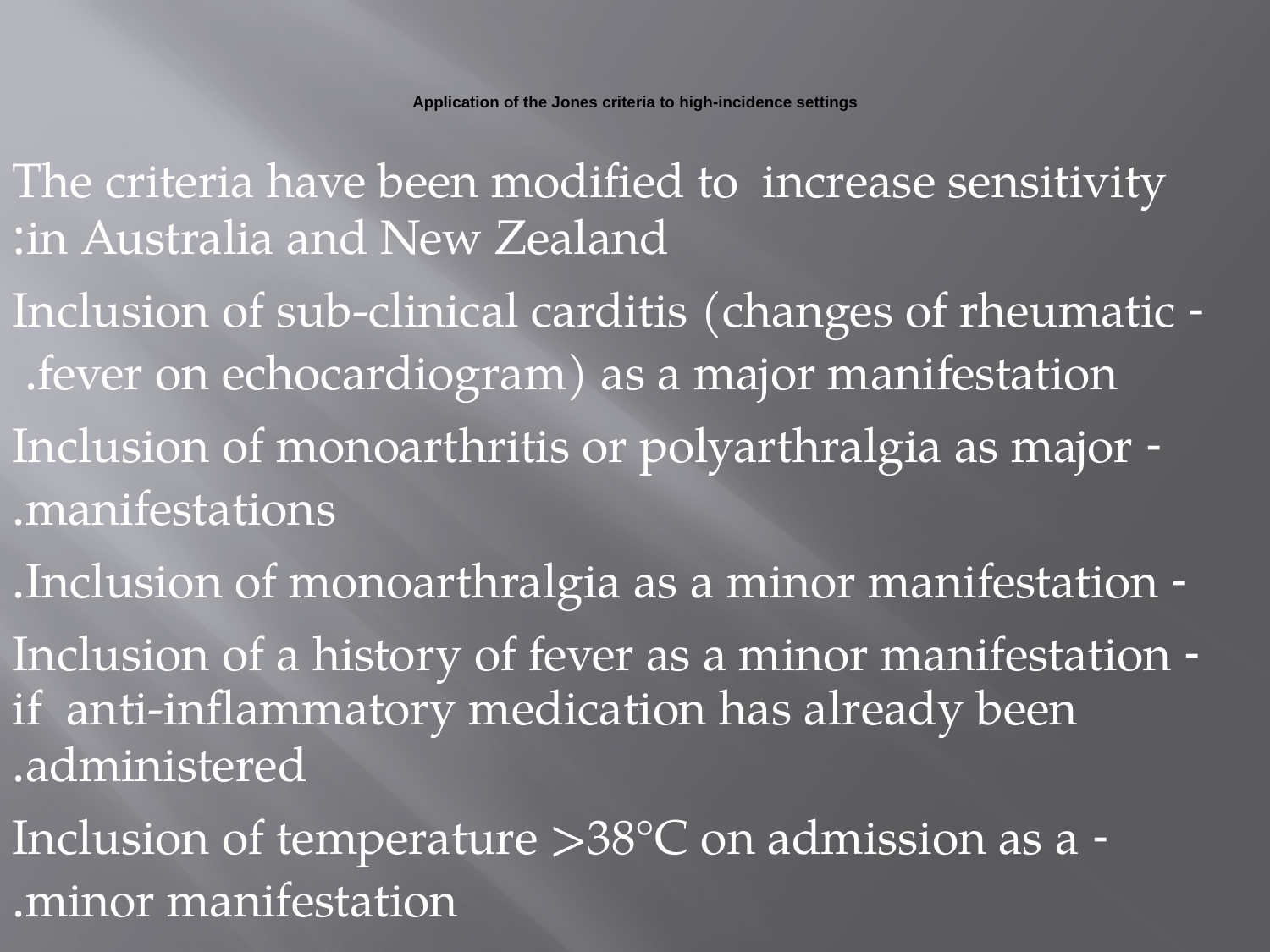

# Application of the Jones criteria to high-incidence settings
The criteria have been modified to  increase sensitivity  in Australia and New Zealand:
- Inclusion of sub-clinical carditis (changes of rheumatic fever on echocardiogram) as a major manifestation.
- Inclusion of monoarthritis or polyarthralgia as major manifestations.
- Inclusion of monoarthralgia as a minor manifestation.
- Inclusion of a history of fever as a minor manifestation if  anti-inflammatory medication has already been administered.
- Inclusion of temperature >38°C on admission as a minor manifestation.